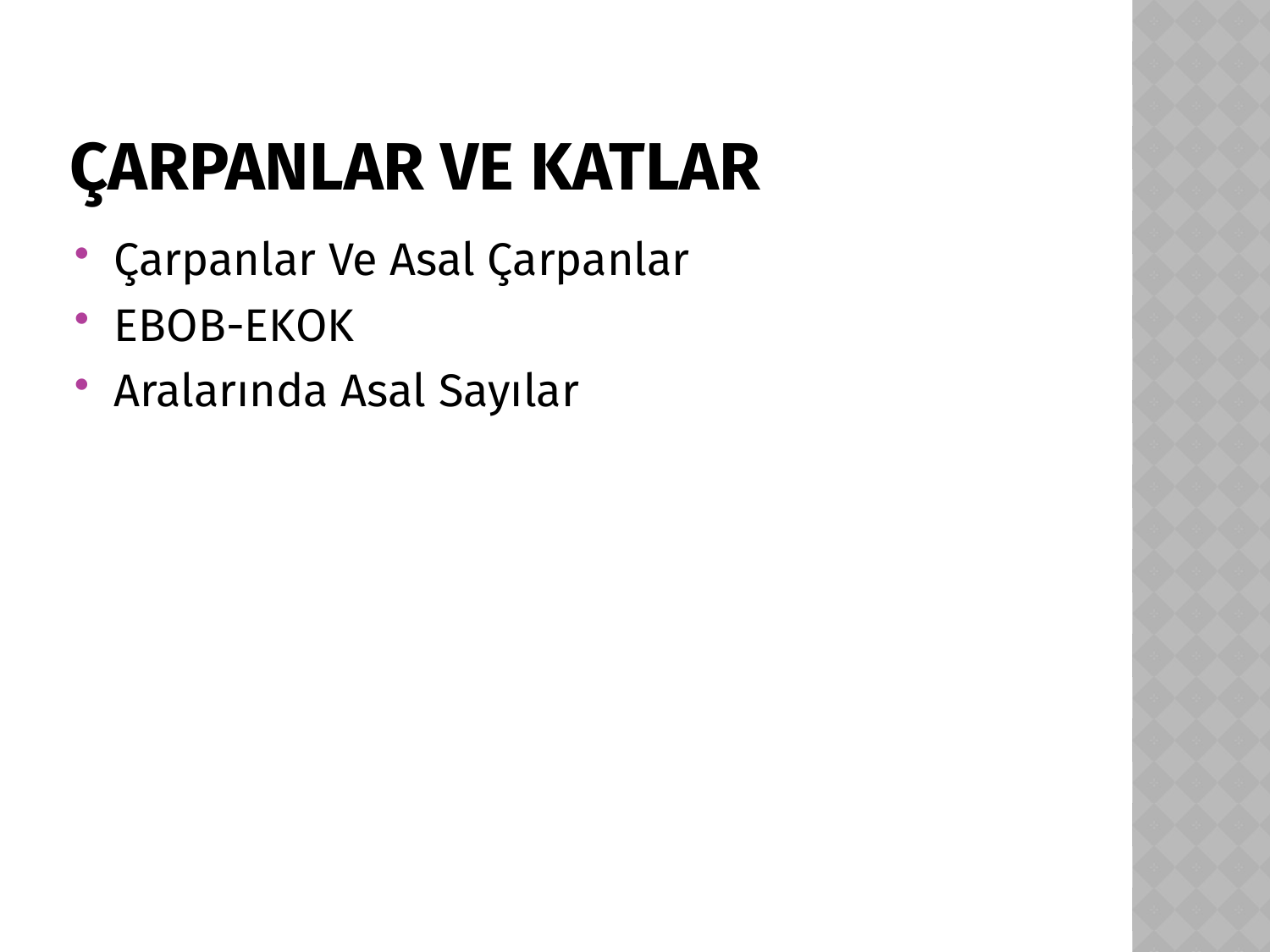

# ÇARPANLAR VE KATLAR
Çarpanlar Ve Asal Çarpanlar
EBOB-EKOK
Aralarında Asal Sayılar